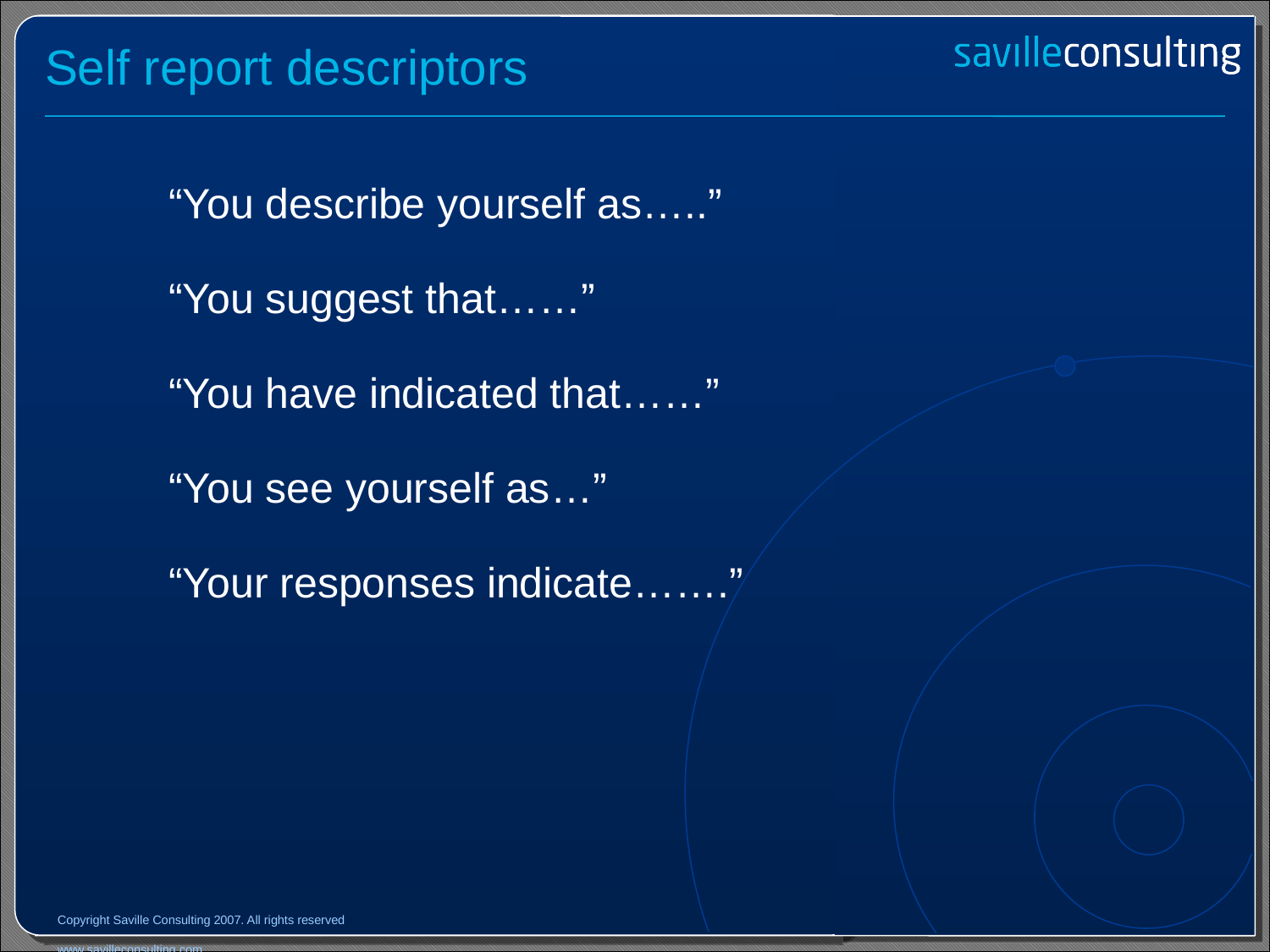

# Self report descriptors
“You describe yourself as…..”
“You suggest that……”
“You have indicated that……”
“You see yourself as…”
“Your responses indicate…….”